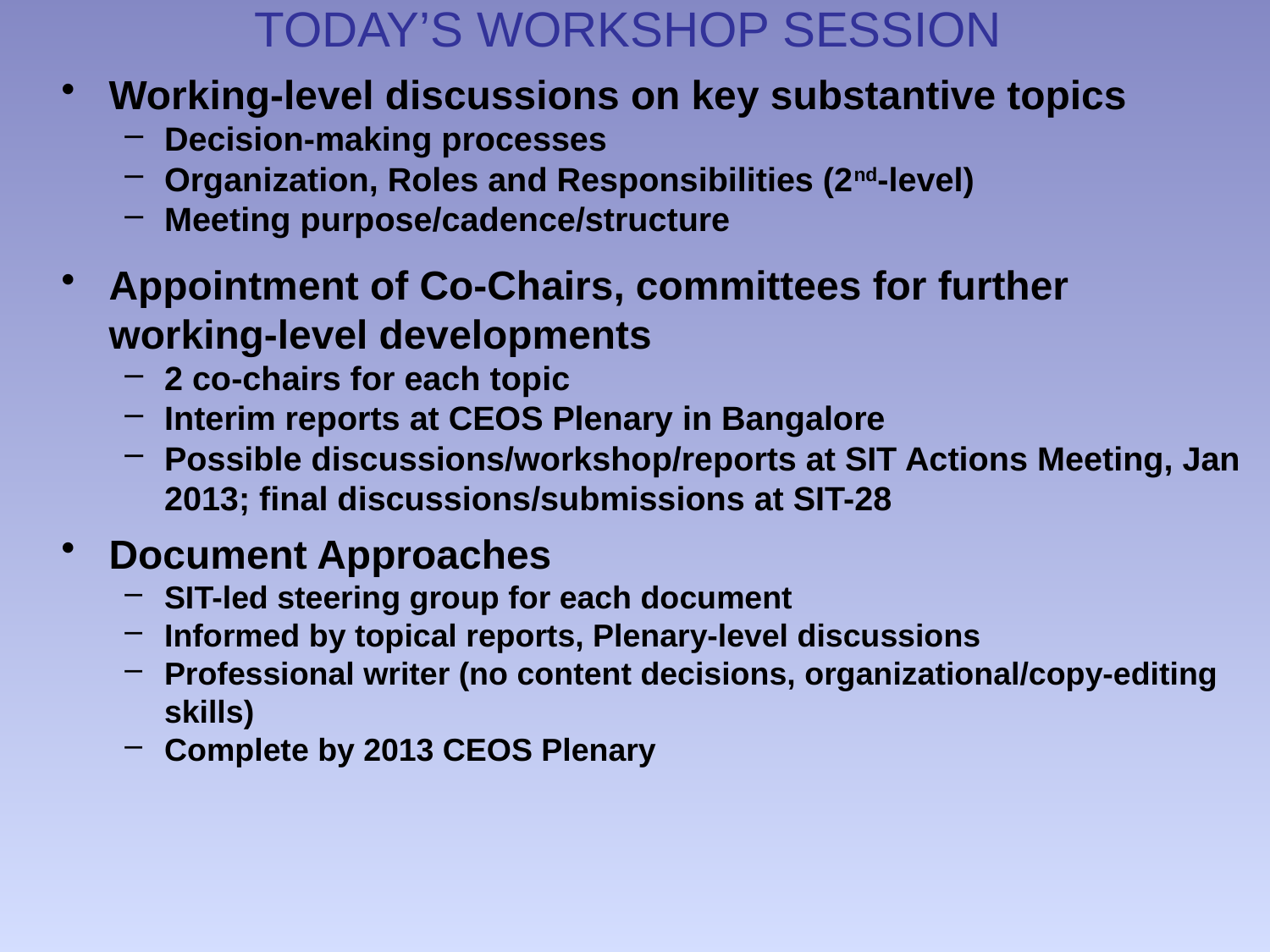

# TODAY’S WORKSHOP SESSION
Working-level discussions on key substantive topics
Decision-making processes
Organization, Roles and Responsibilities (2nd-level)
Meeting purpose/cadence/structure
Appointment of Co-Chairs, committees for further working-level developments
2 co-chairs for each topic
Interim reports at CEOS Plenary in Bangalore
Possible discussions/workshop/reports at SIT Actions Meeting, Jan 2013; final discussions/submissions at SIT-28
Document Approaches
SIT-led steering group for each document
Informed by topical reports, Plenary-level discussions
Professional writer (no content decisions, organizational/copy-editing skills)
Complete by 2013 CEOS Plenary